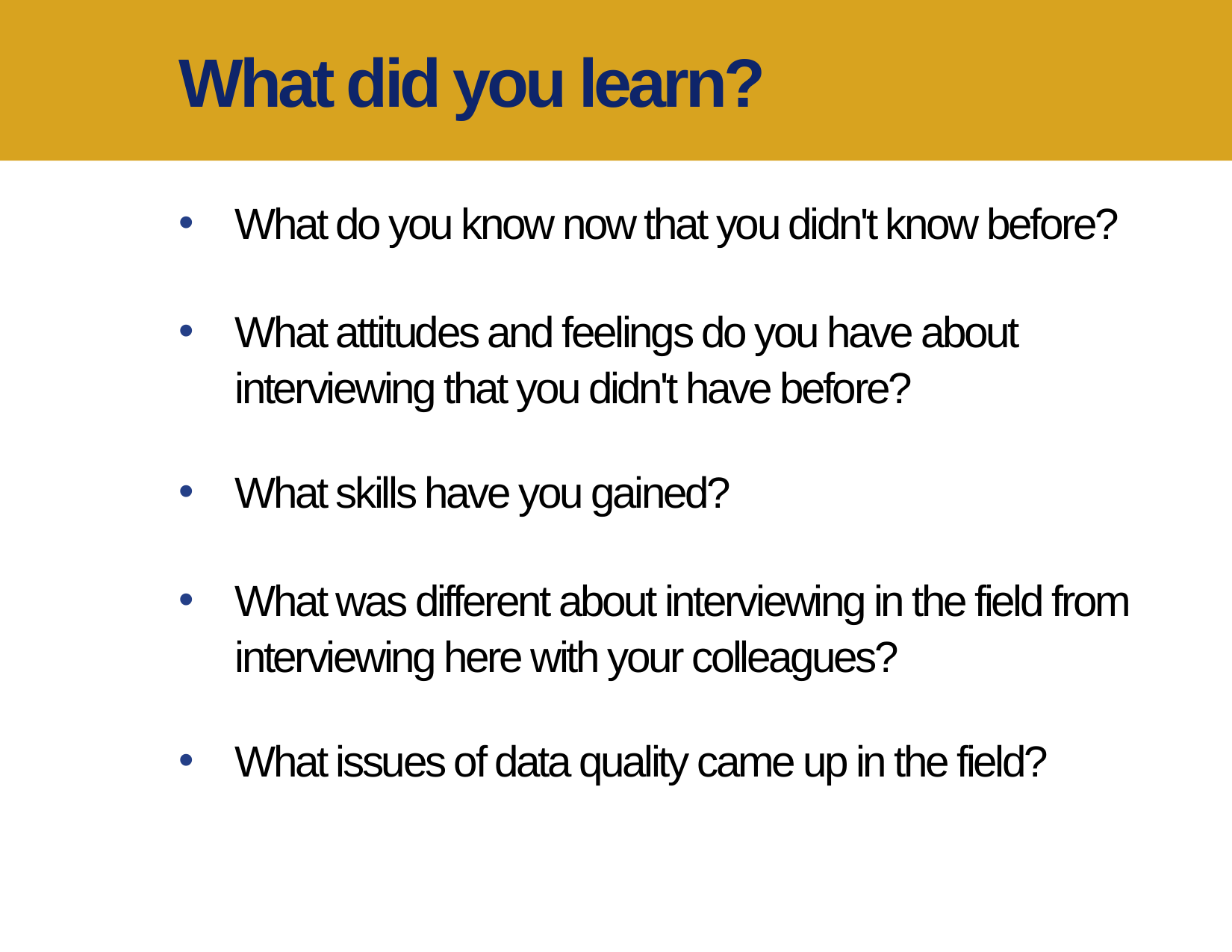

What did you learn?
What do you know now that you didn't know before?

What attitudes and feelings do you have about interviewing that you didn't have before?

What skills have you gained?

What was different about interviewing in the field from interviewing here with your colleagues?

What issues of data quality came up in the field?